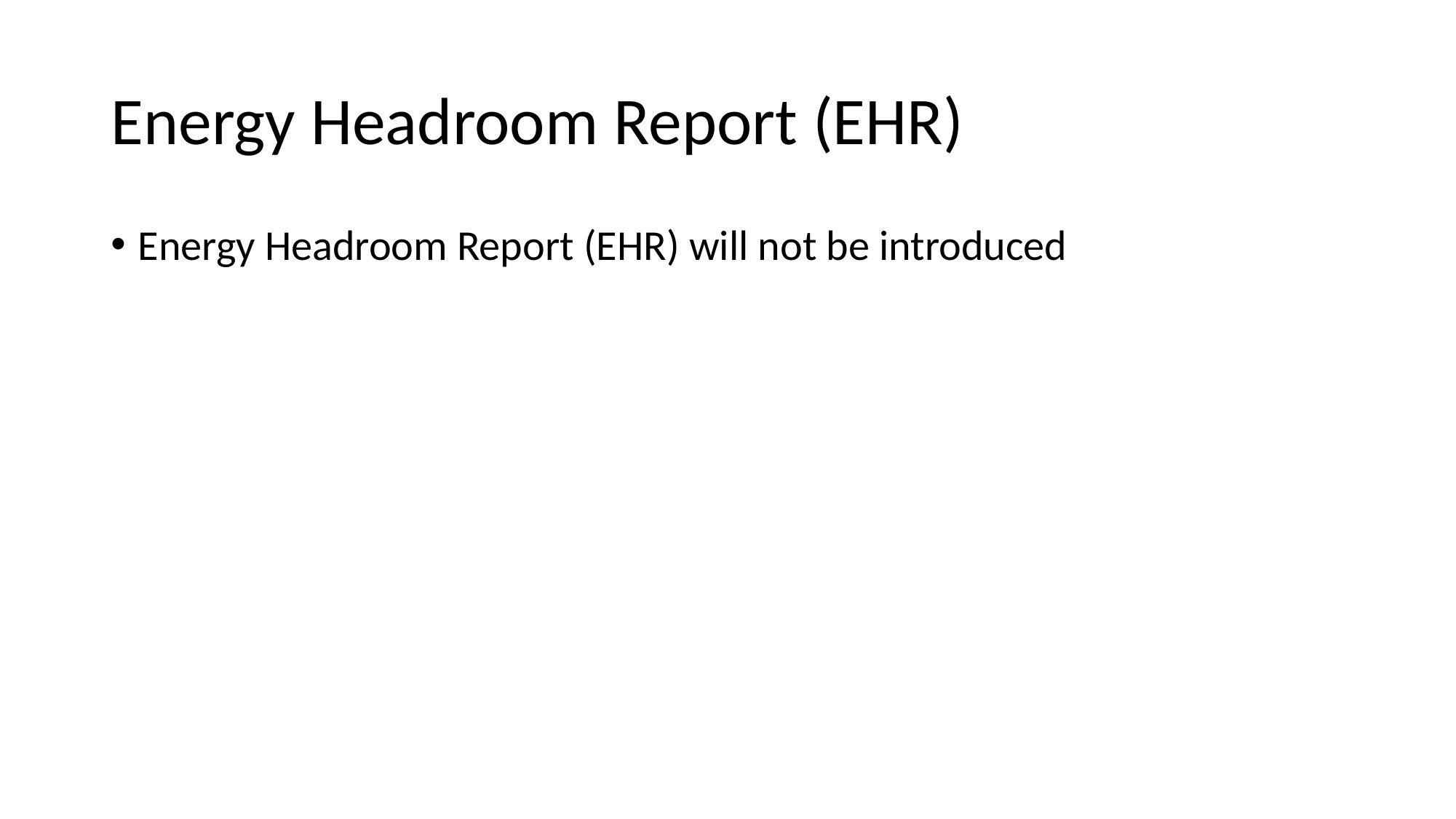

# Energy Headroom Report (EHR)
Energy Headroom Report (EHR) will not be introduced